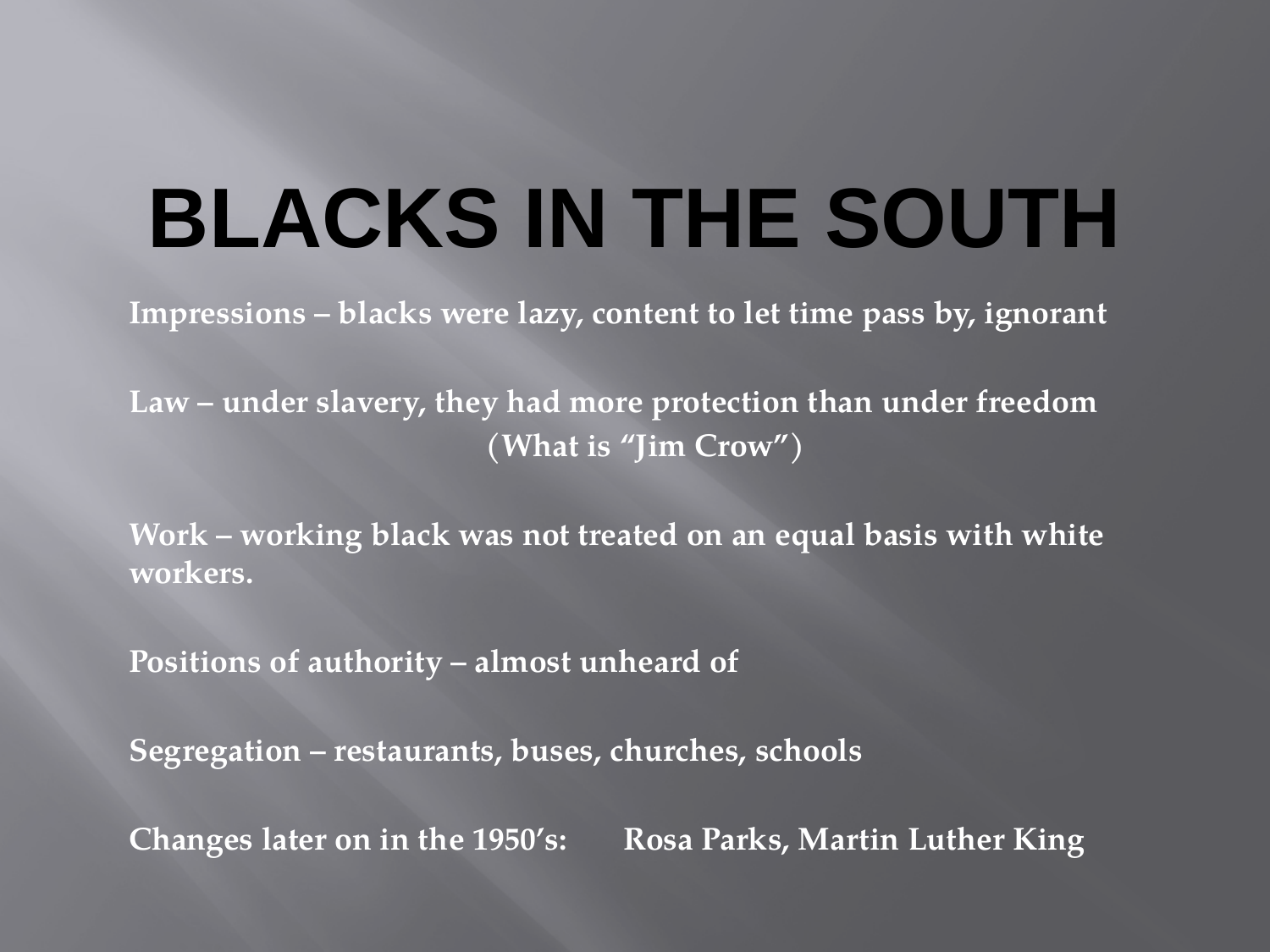

# Blacks in the South
Impressions – blacks were lazy, content to let time pass by, ignorant

Law – under slavery, they had more protection than under freedom
(What is “Jim Crow”)

Work – working black was not treated on an equal basis with white workers.

Positions of authority – almost unheard of

Segregation – restaurants, buses, churches, schools

Changes later on in the 1950’s:       Rosa Parks, Martin Luther King